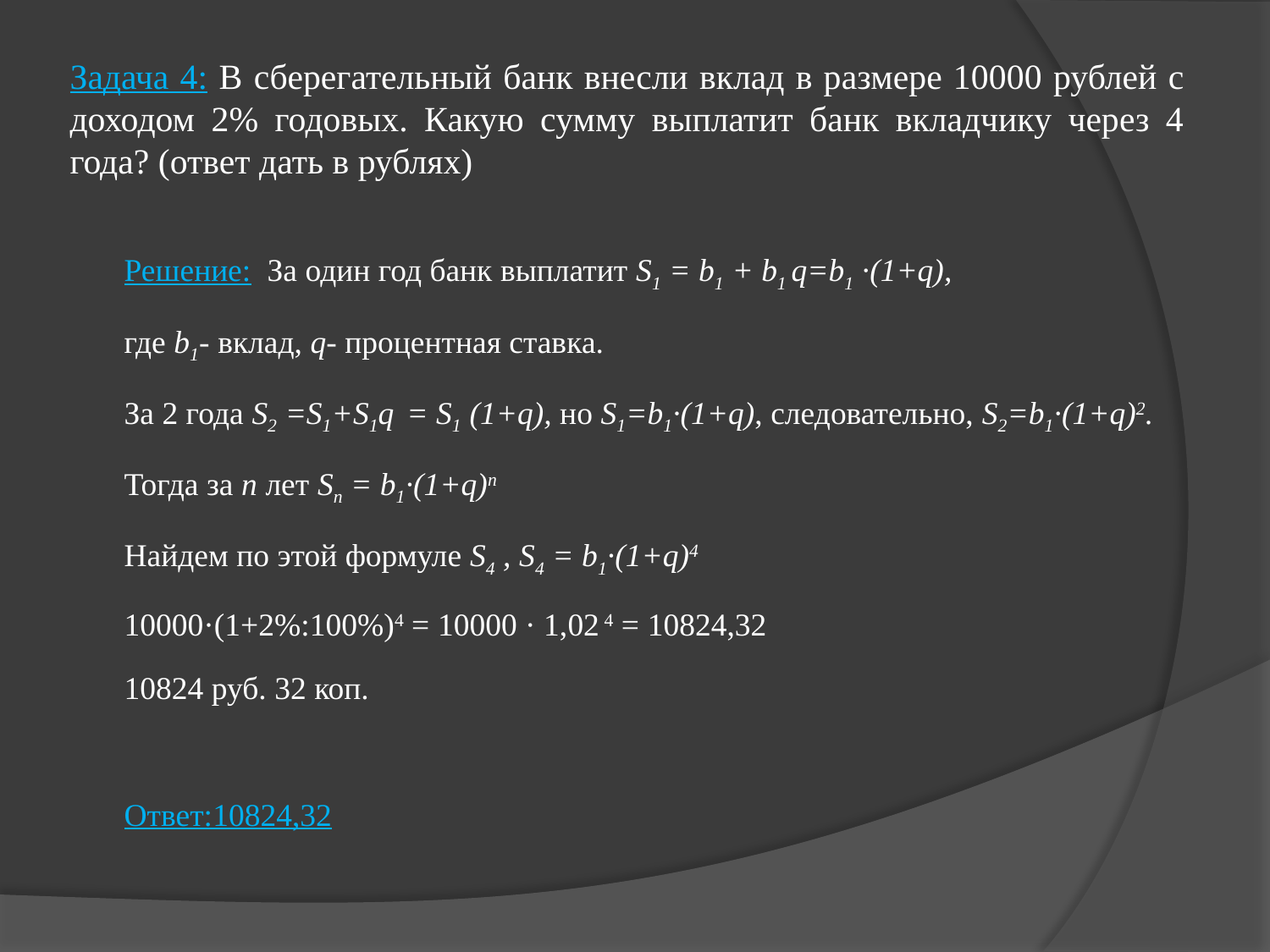

# Задача 4: В сберегательный банк внесли вклад в размере 10000 рублей с доходом 2% годовых. Какую сумму выплатит банк вкладчику через 4 года? (ответ дать в рублях)
Решение:  За один год банк выплатит S1 = b1 + b1 q=b1 ·(1+q),
где b1- вклад, q- процентная ставка.
За 2 года S2 =S1+S1q  = S1 (1+q), но S1=b1·(1+q), следовательно, S2=b1·(1+q)2.
Тогда за n лет Sn = b1·(1+q)n
Найдем по этой формуле S4 , S4 = b1·(1+q)4
10000·(1+2%:100%)4 = 10000 · 1,02 4 = 10824,32
10824 руб. 32 коп.

Ответ:10824,32